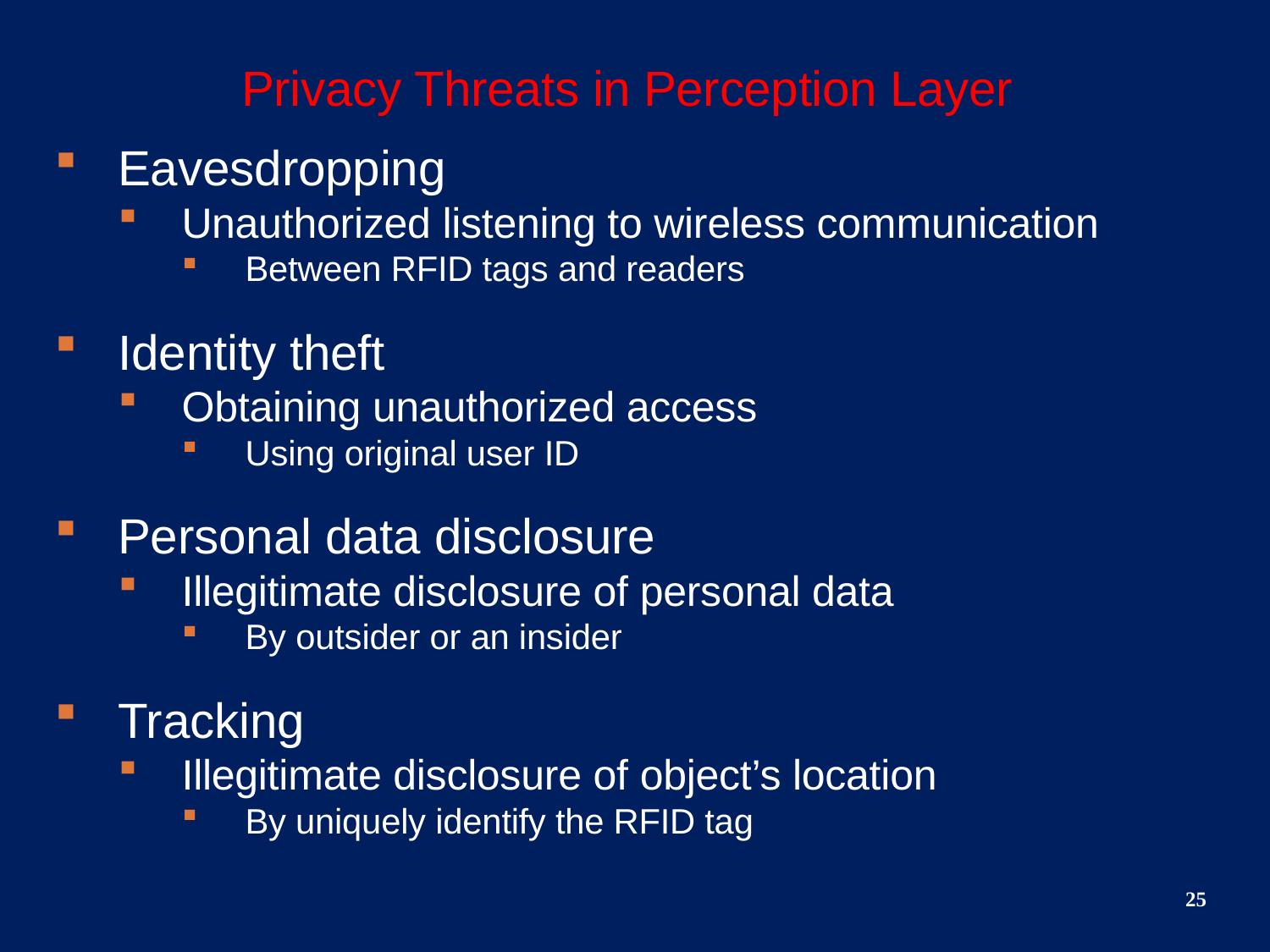

# Privacy Threats in Perception Layer
Eavesdropping
Unauthorized listening to wireless communication
Between RFID tags and readers
Identity theft
Obtaining unauthorized access
Using original user ID
Personal data disclosure
Illegitimate disclosure of personal data
By outsider or an insider
Tracking
Illegitimate disclosure of object’s location
By uniquely identify the RFID tag
25